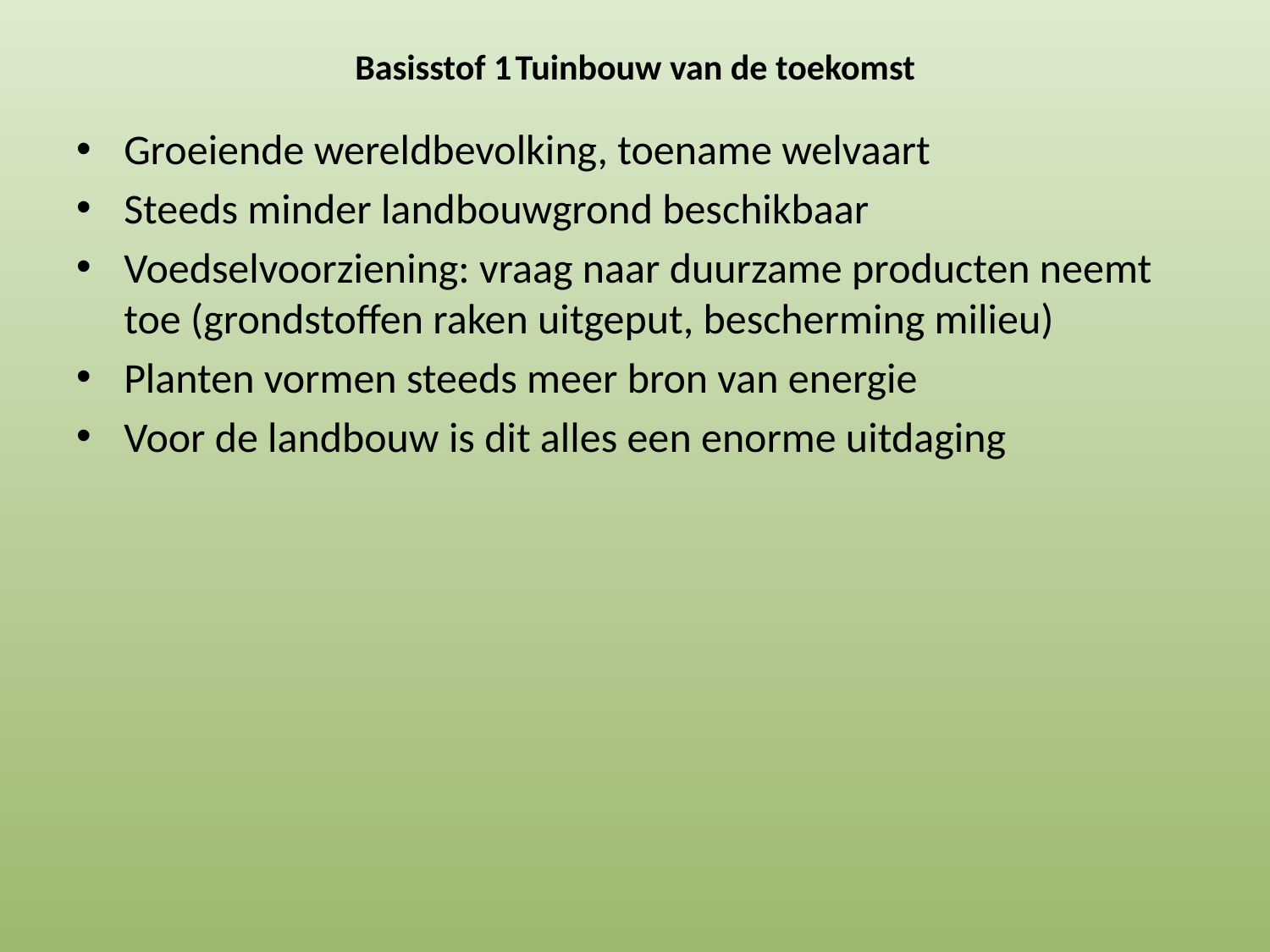

# Basisstof 1	Tuinbouw van de toekomst
Groeiende wereldbevolking, toename welvaart
Steeds minder landbouwgrond beschikbaar
Voedselvoorziening: vraag naar duurzame producten neemt toe (grondstoffen raken uitgeput, bescherming milieu)
Planten vormen steeds meer bron van energie
Voor de landbouw is dit alles een enorme uitdaging